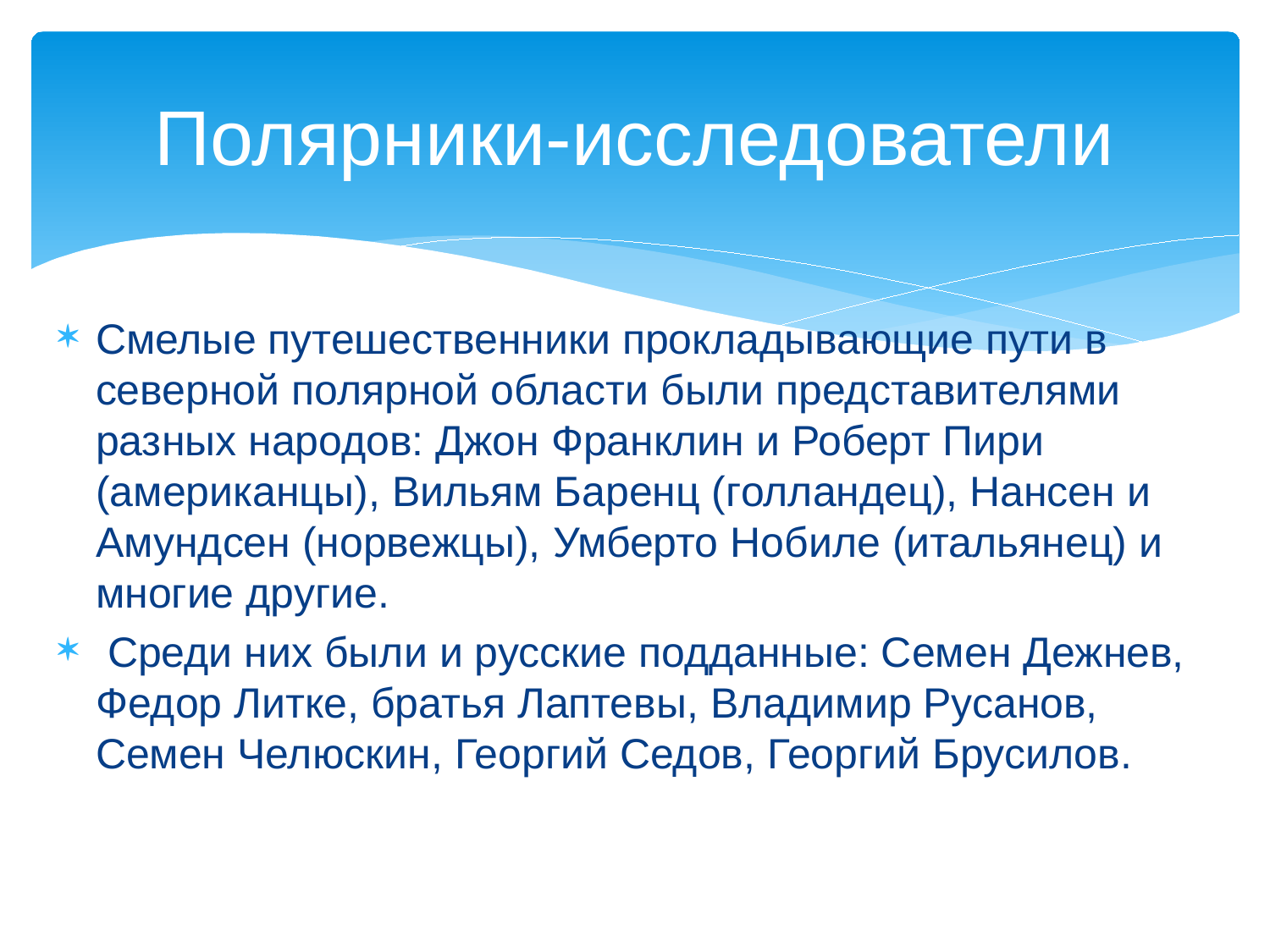

# Полярники-исследователи

Смелые путешественники прокладывающие пути в северной полярной области были представителями разных народов: Джон Франклин и Роберт Пири (американцы), Вильям Баренц (голландец), Нансен и Амундсен (норвежцы), Умберто Нобиле (итальянец) и многие другие.
 Среди них были и русские подданные: Семен Дежнев, Федор Литке, братья Лаптевы, Владимир Русанов, Семен Челюскин, Георгий Седов, Георгий Брусилов.